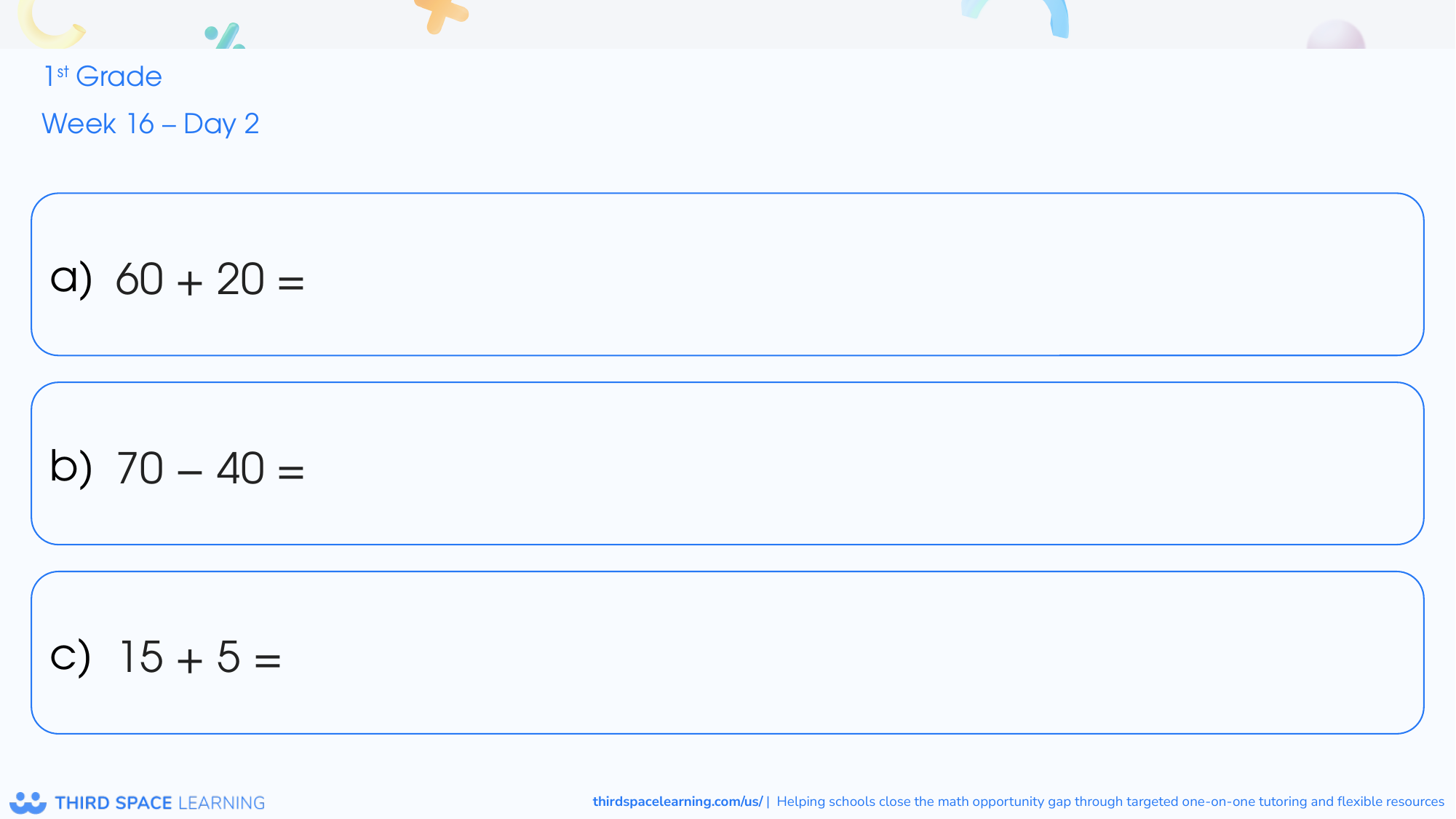

1st Grade
Week 16 – Day 2
60 + 20 =
70 − 40 =
15 + 5 =